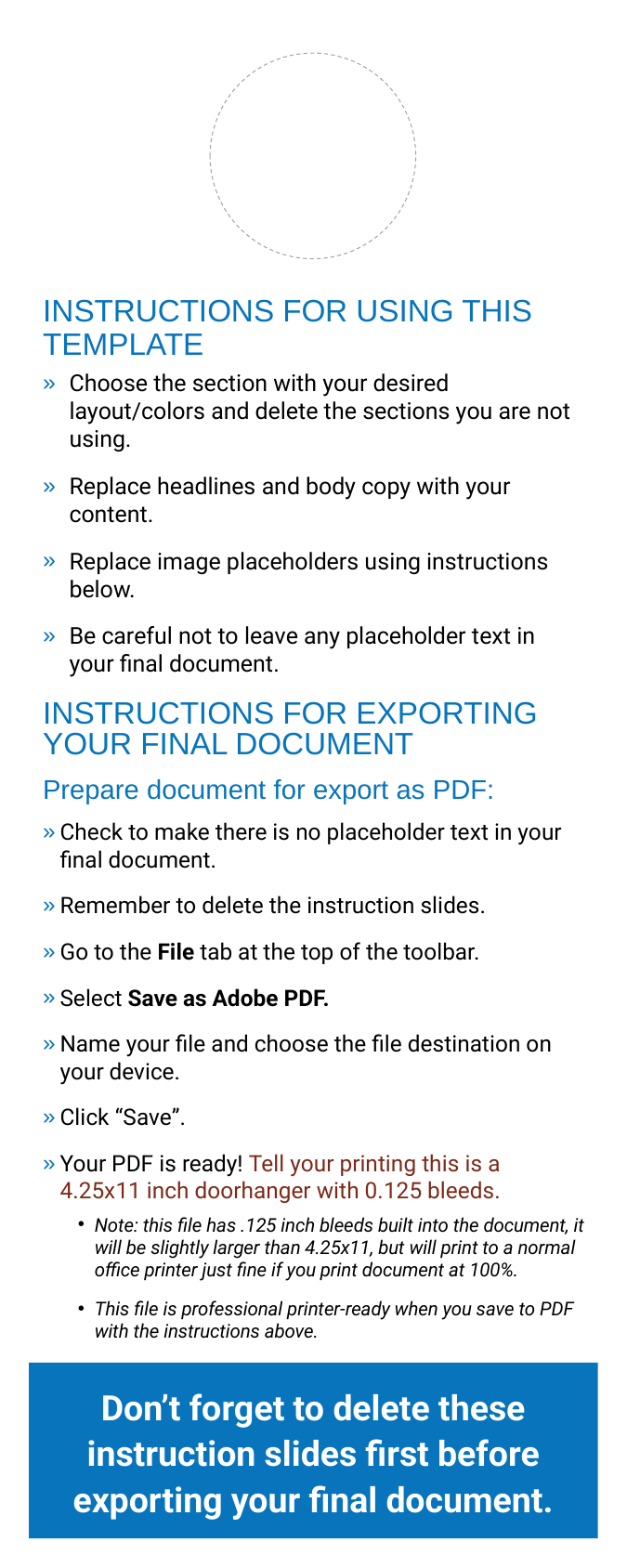

Instructions for using this template
Choose the section with your desired layout/colors and delete the sections you are not using.
Replace headlines and body copy with your content.
Replace image placeholders using instructions below.
Be careful not to leave any placeholder text in your final document.
Instructions for exporting your final document
Prepare document for export as PDF:
Check to make there is no placeholder text in your final document.
Remember to delete the instruction slides.
Go to the File tab at the top of the toolbar.
Select Save as Adobe PDF.
Name your file and choose the file destination on your device.
Click “Save”.
Your PDF is ready! Tell your printing this is a 4.25x11 inch doorhanger with 0.125 bleeds.
Note: this file has .125 inch bleeds built into the document, it will be slightly larger than 4.25x11, but will print to a normal office printer just fine if you print document at 100%.
This file is professional printer-ready when you save to PDF with the instructions above.
Don’t forget to delete these instruction slides first before exporting your final document.